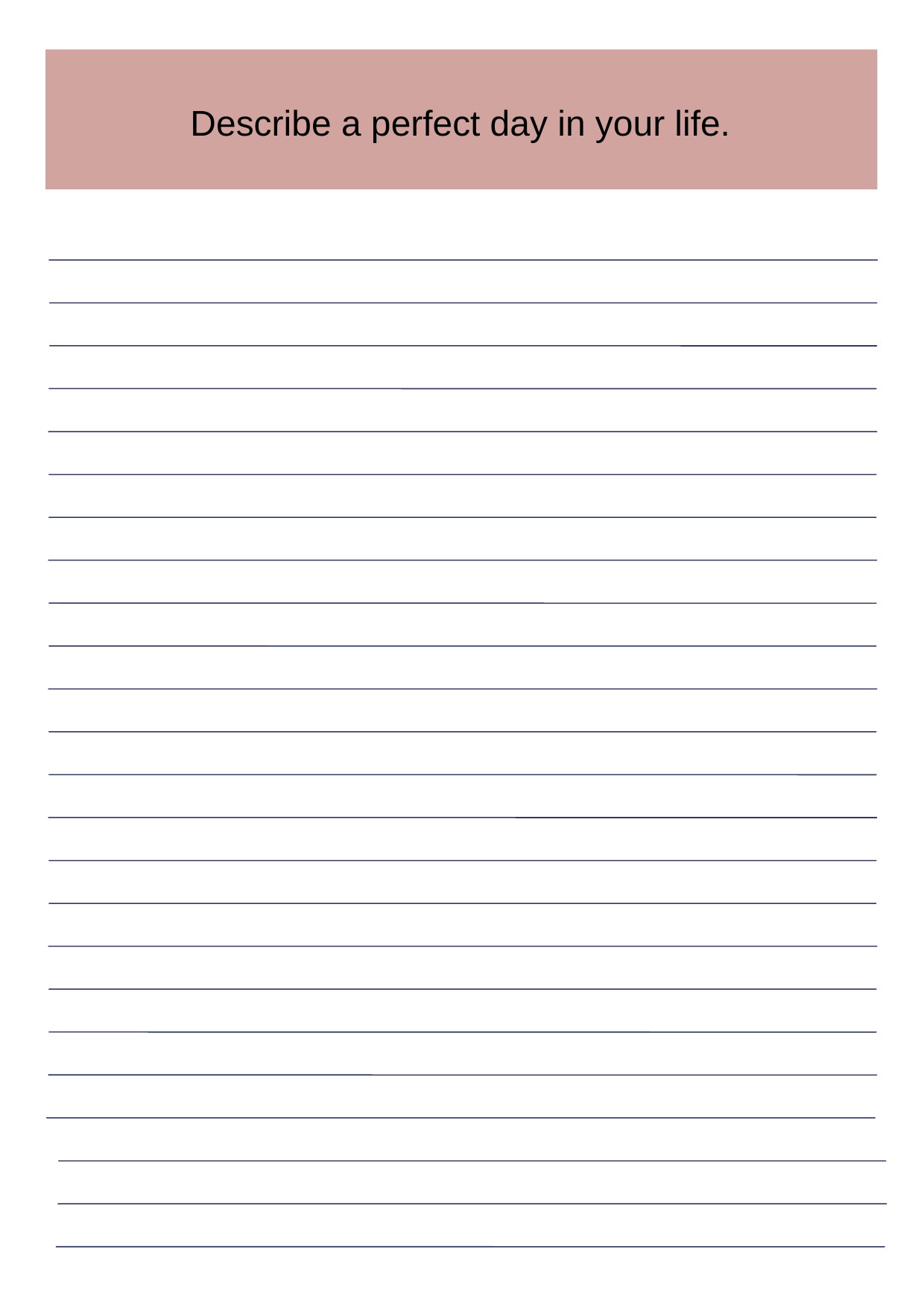

Describe a perfect day in your life.